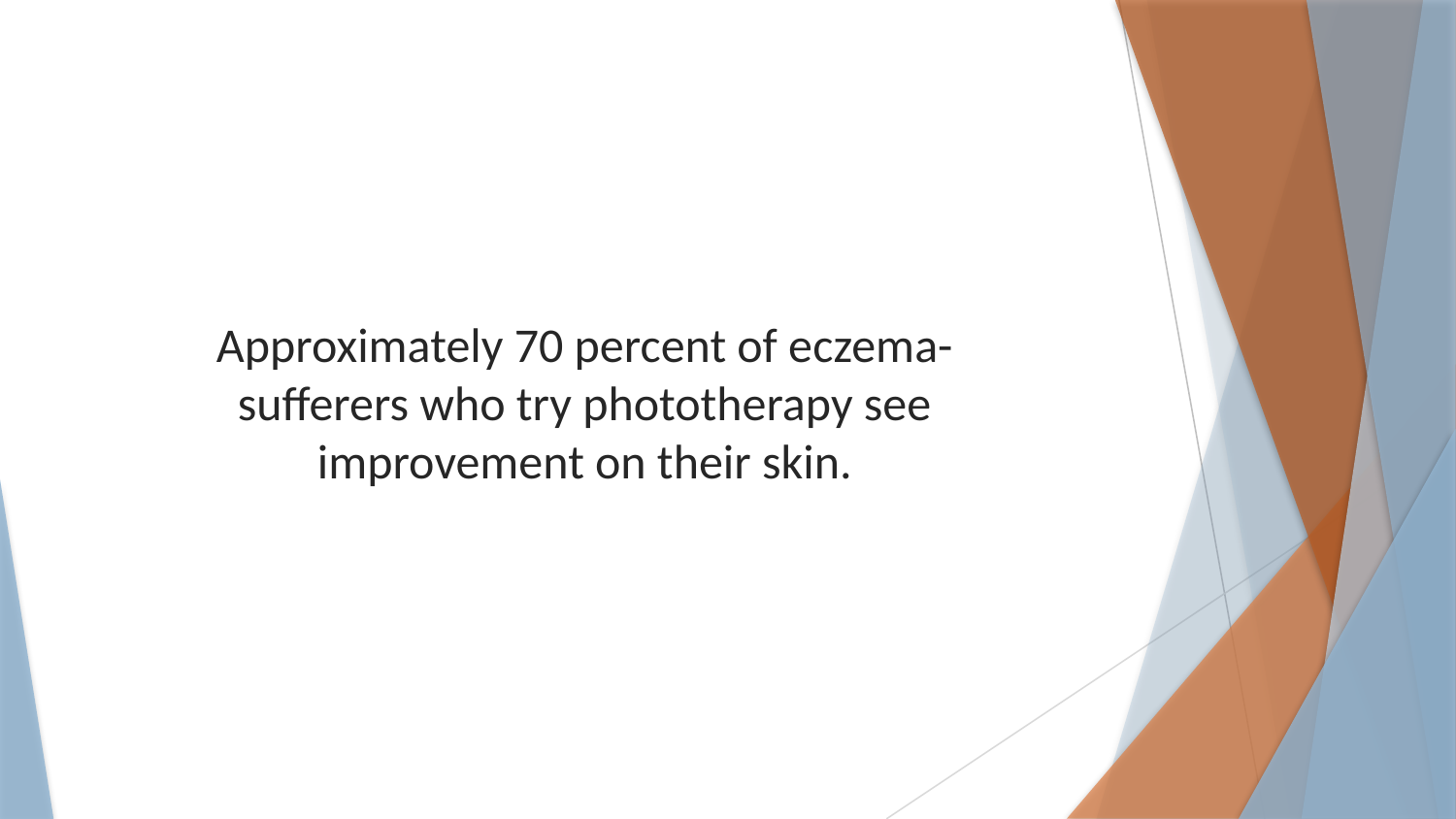

Approximately 70 percent of eczema-sufferers who try phototherapy see improvement on their skin.